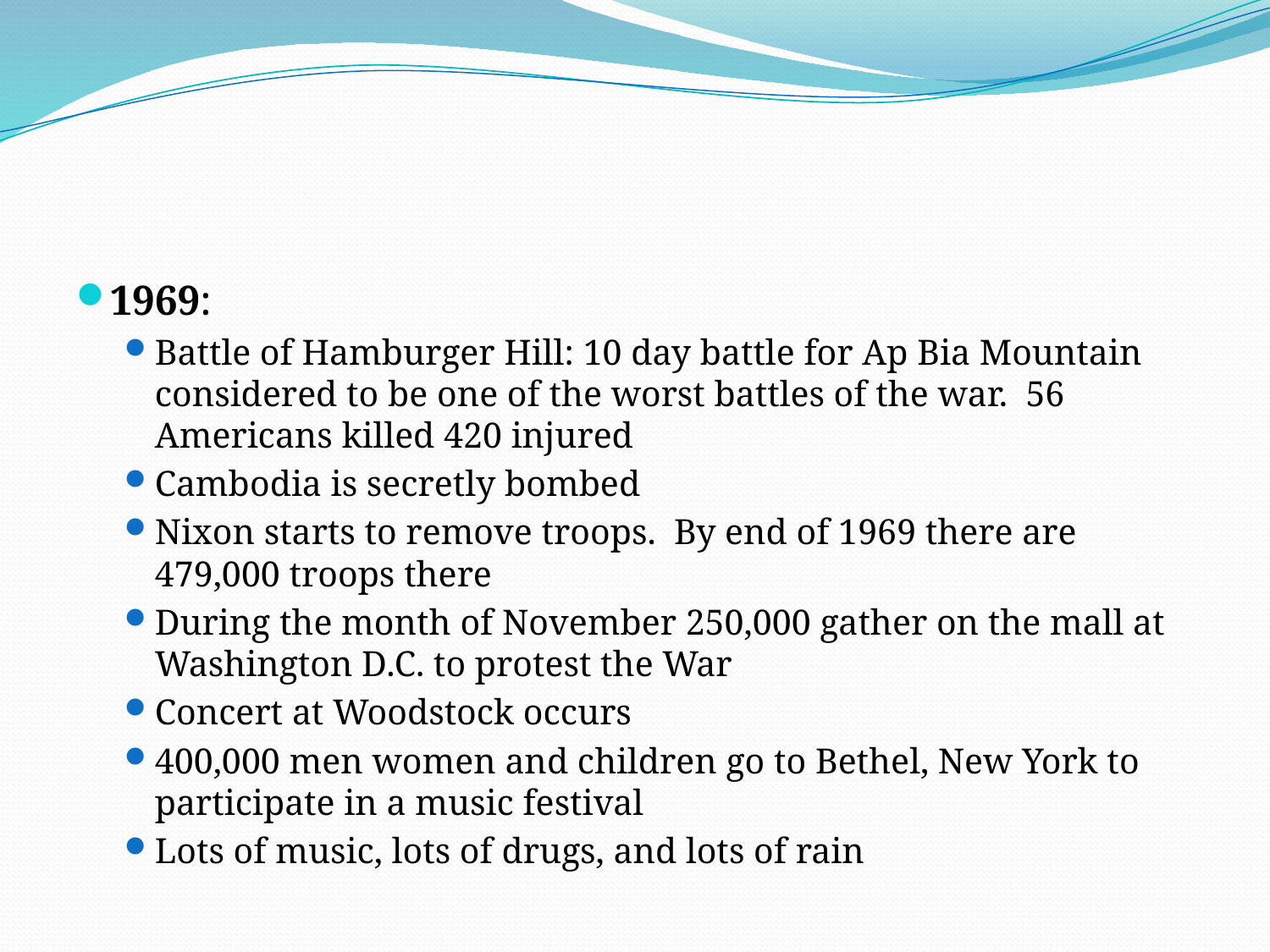

#
1969:
Battle of Hamburger Hill: 10 day battle for Ap Bia Mountain considered to be one of the worst battles of the war.  56 Americans killed 420 injured
Cambodia is secretly bombed
Nixon starts to remove troops.  By end of 1969 there are 479,000 troops there
During the month of November 250,000 gather on the mall at Washington D.C. to protest the War
Concert at Woodstock occurs
400,000 men women and children go to Bethel, New York to participate in a music festival
Lots of music, lots of drugs, and lots of rain